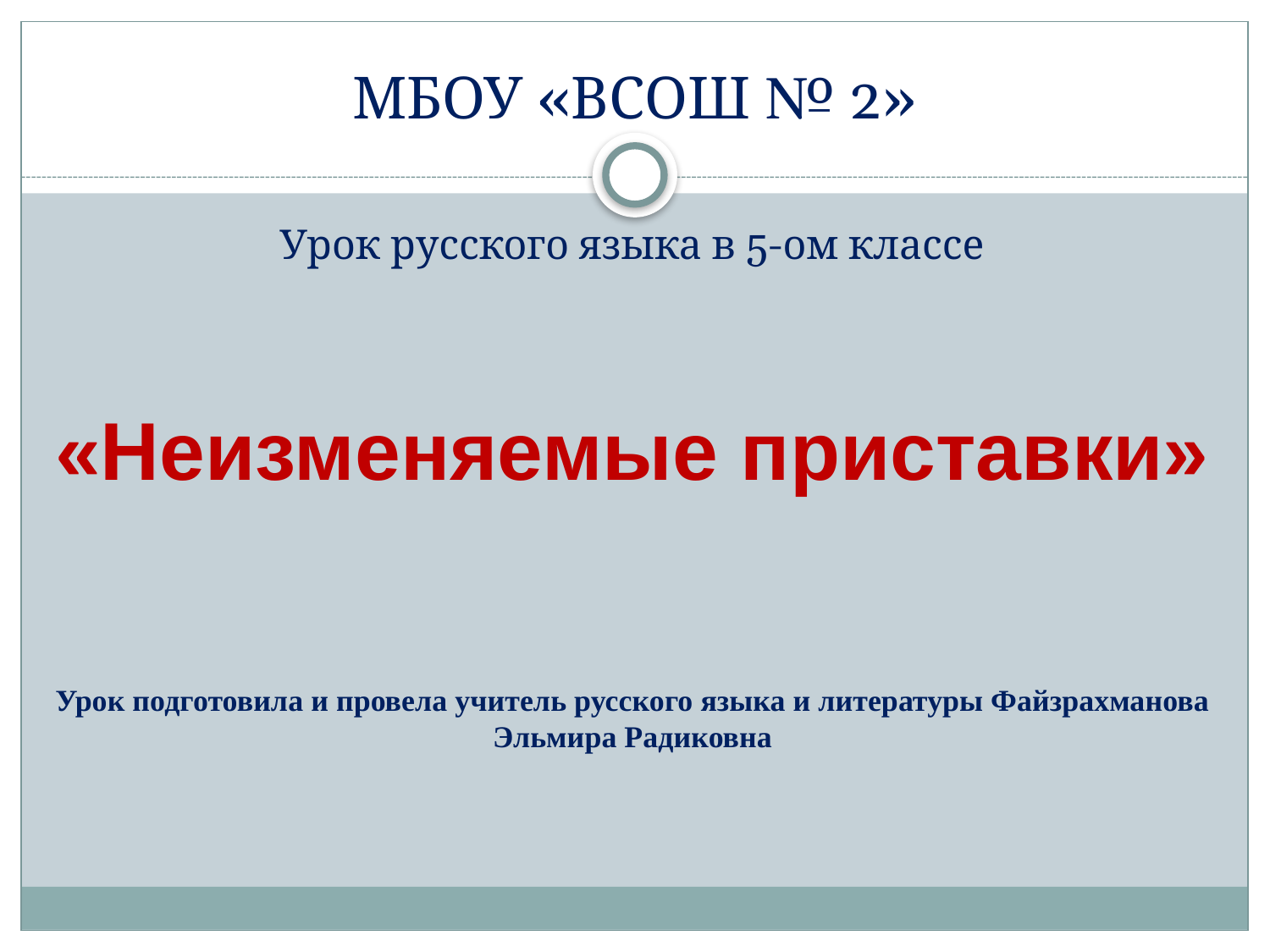

# МБОУ «ВСОШ № 2»
Урок русского языка в 5-ом классе

«Неизменяемые приставки»

Урок подготовила и провела учитель русского языка и литературы Файзрахманова Эльмира Радиковна